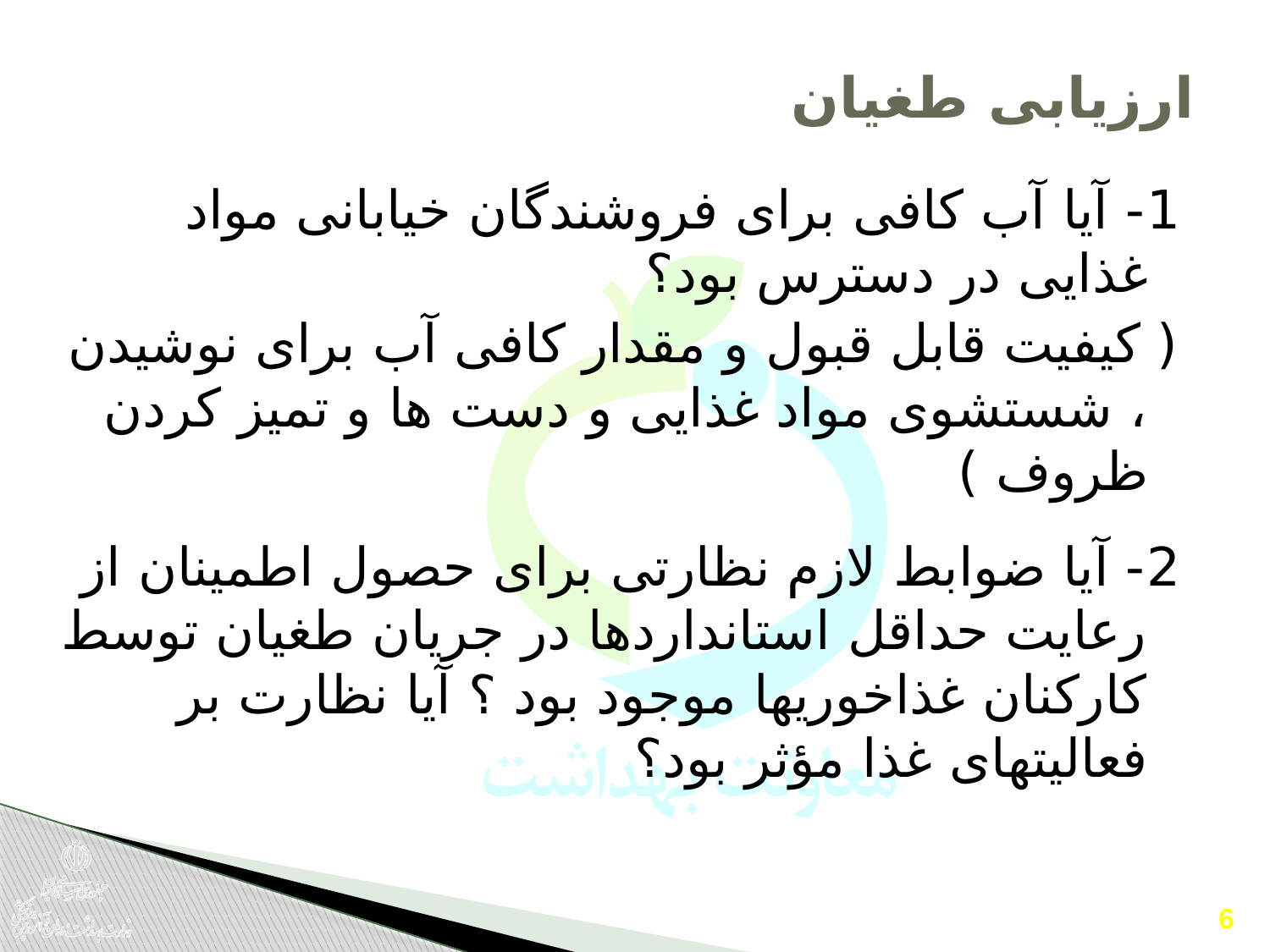

# ارزیابی طغیان
1- آیا آب کافی برای فروشندگان خیابانی مواد غذایی در دسترس بود؟
( کیفیت قابل قبول و مقدار کافی آب برای نوشیدن ، شستشوی مواد غذایی و دست ها و تمیز کردن ظروف )

2- آیا ضوابط لازم نظارتی برای حصول اطمینان از رعایت حداقل استانداردها در جریان طغیان توسط کارکنان غذاخوریها موجود بود ؟ آیا نظارت بر فعالیتهای غذا مؤثر بود؟
6